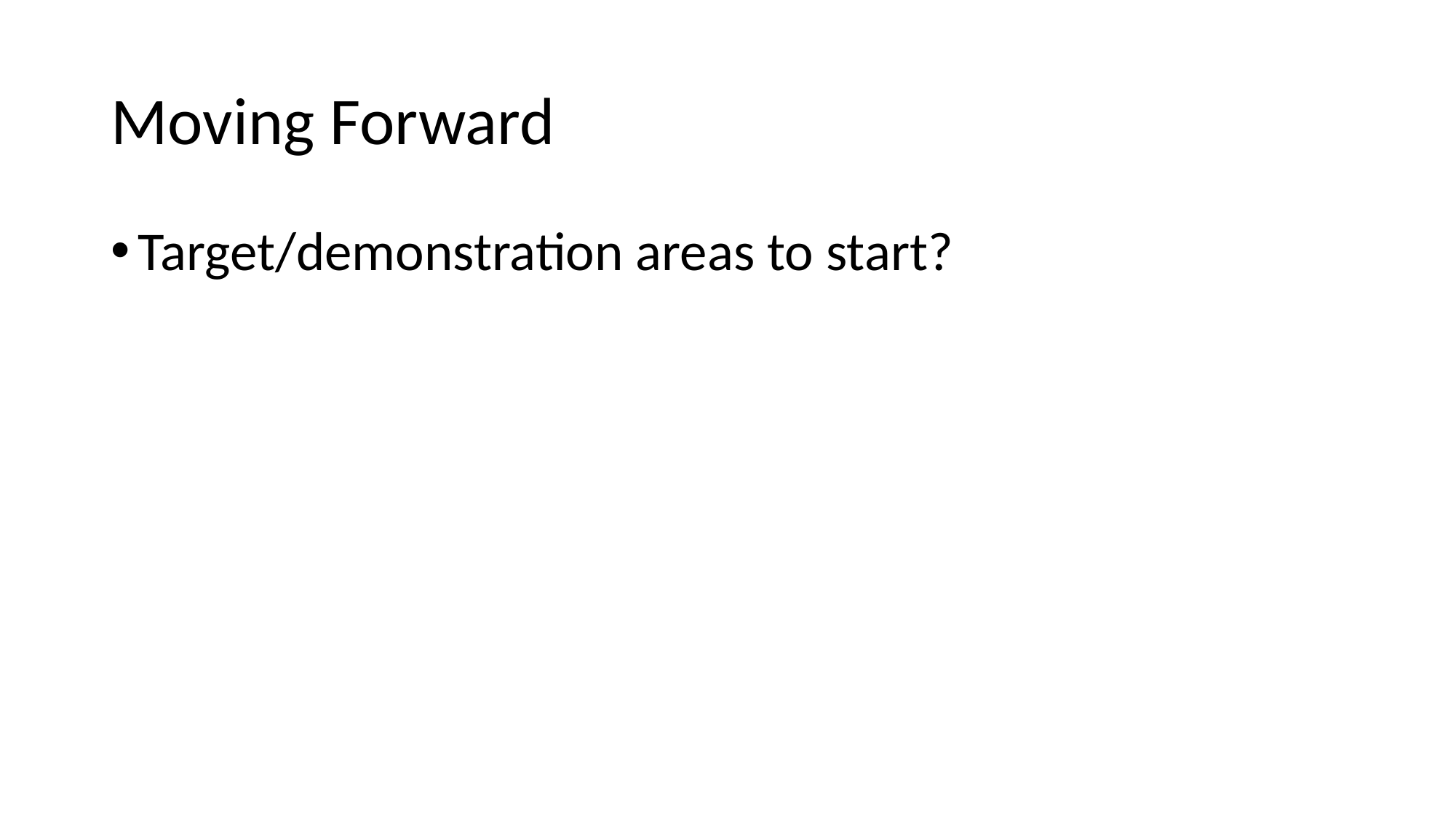

# Moving Forward
Target/demonstration areas to start?